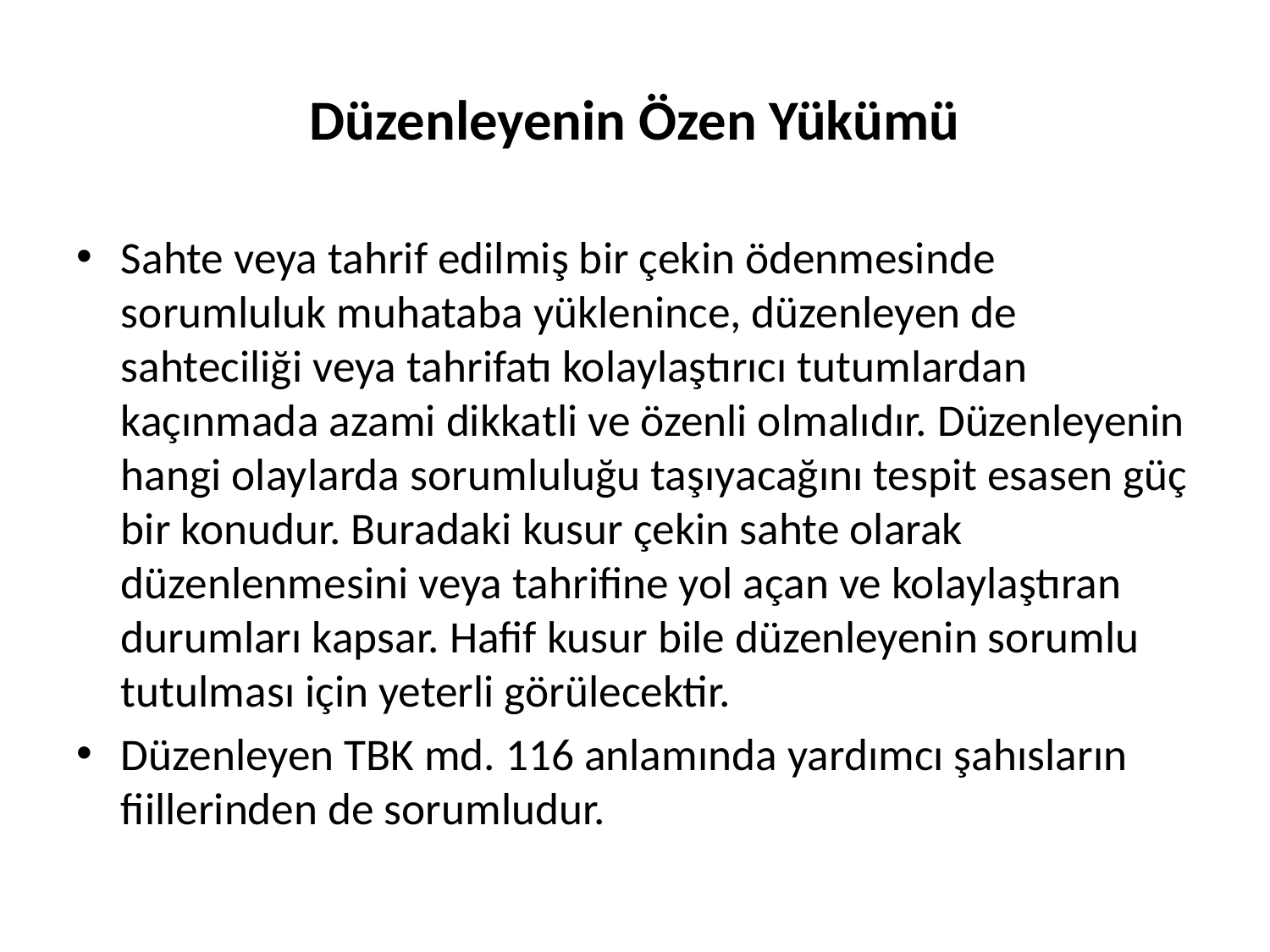

# Düzenleyenin Özen Yükümü
Sahte veya tahrif edilmiş bir çekin ödenmesinde sorumluluk muhataba yüklenince, düzenleyen de sahteciliği veya tahrifatı kolaylaştırıcı tutumlardan kaçınmada azami dikkatli ve özenli olmalıdır. Düzenleyenin hangi olaylarda sorumluluğu taşıyacağını tespit esasen güç bir konudur. Buradaki kusur çekin sahte olarak düzenlenmesini veya tahrifine yol açan ve kolaylaştıran durumları kapsar. Hafif kusur bile düzenleyenin sorumlu tutulması için yeterli görülecektir.
Düzenleyen TBK md. 116 anlamında yardımcı şahısların fiillerinden de sorumludur.